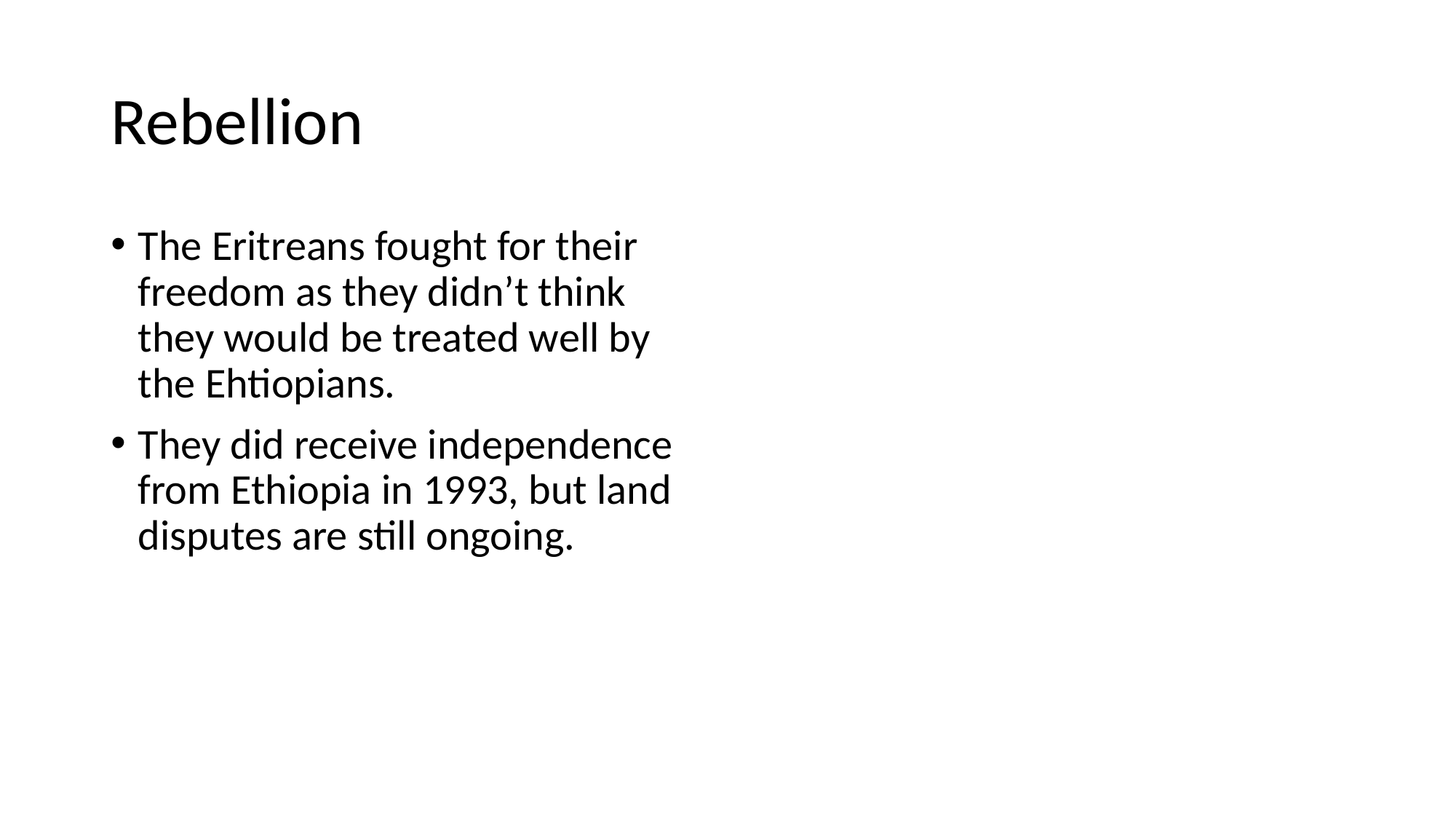

# Rebellion
The Eritreans fought for their freedom as they didn’t think they would be treated well by the Ehtiopians.
They did receive independence from Ethiopia in 1993, but land disputes are still ongoing.